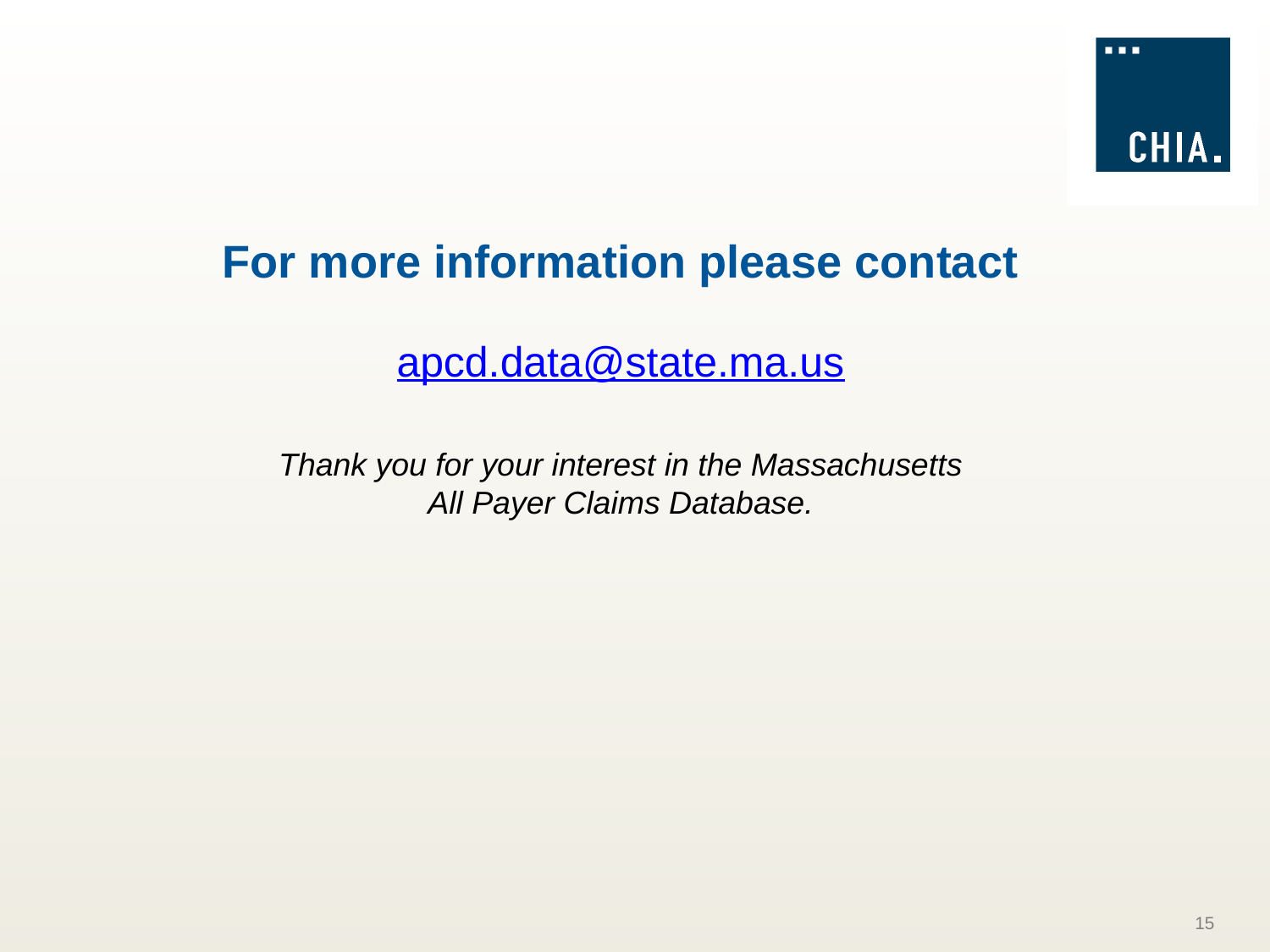

# For more information please contact
apcd.data@state.ma.us

Thank you for your interest in the Massachusetts
All Payer Claims Database.

15